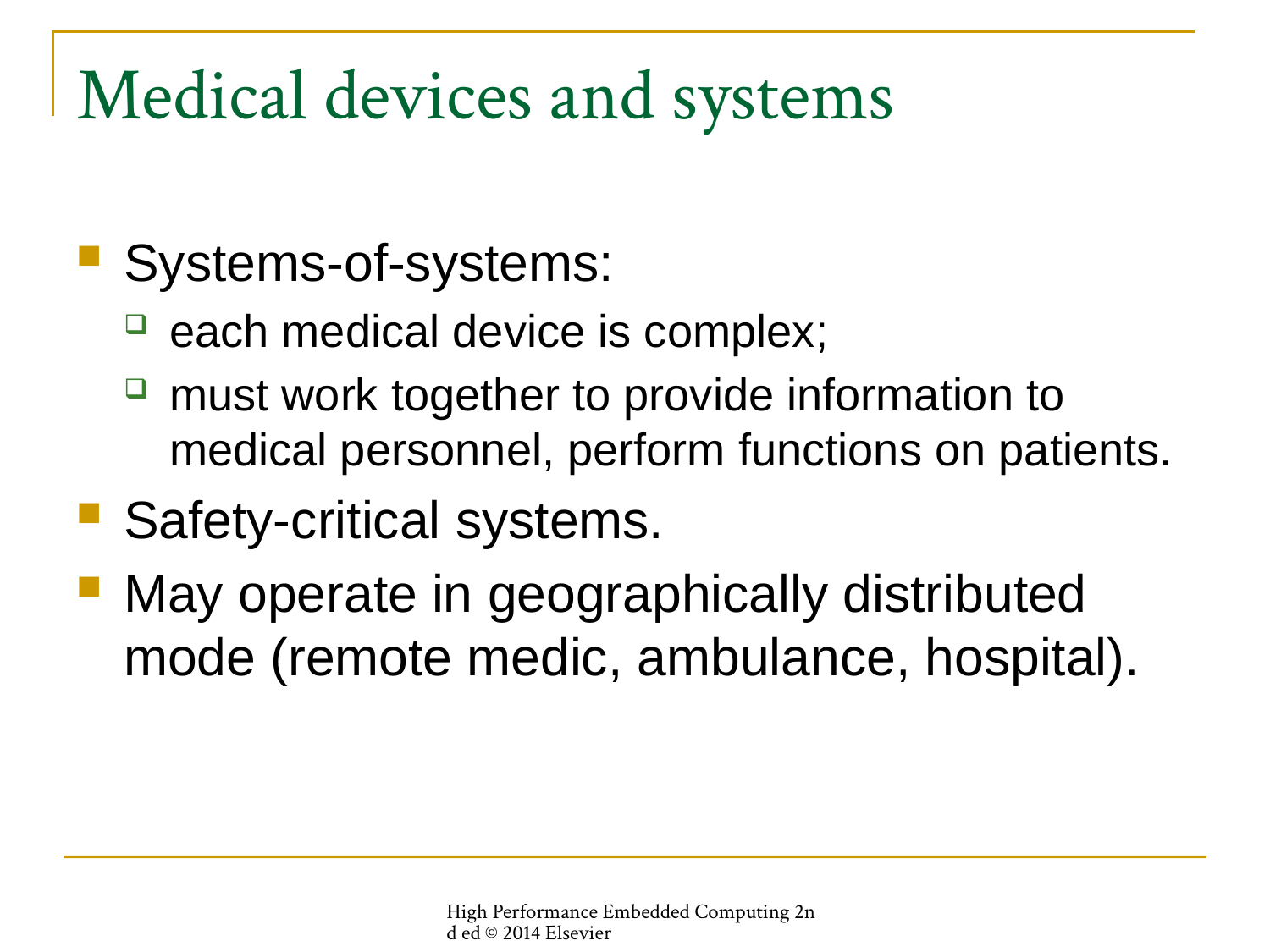

# Medical devices and systems
Systems-of-systems:
each medical device is complex;
must work together to provide information to medical personnel, perform functions on patients.
Safety-critical systems.
May operate in geographically distributed mode (remote medic, ambulance, hospital).
High Performance Embedded Computing 2nd ed © 2014 Elsevier